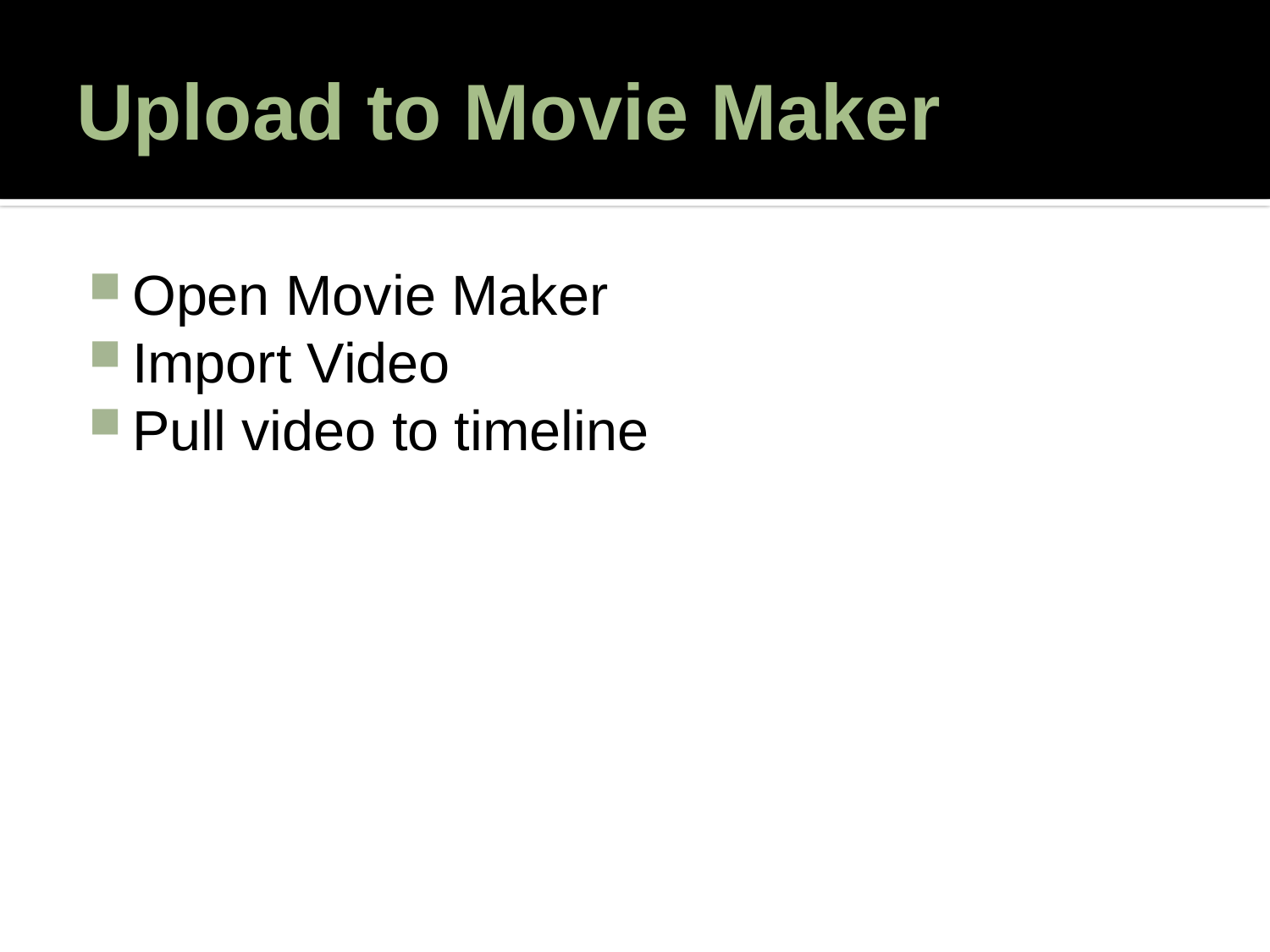

# Upload to Movie Maker
Open Movie Maker
Import Video
Pull video to timeline